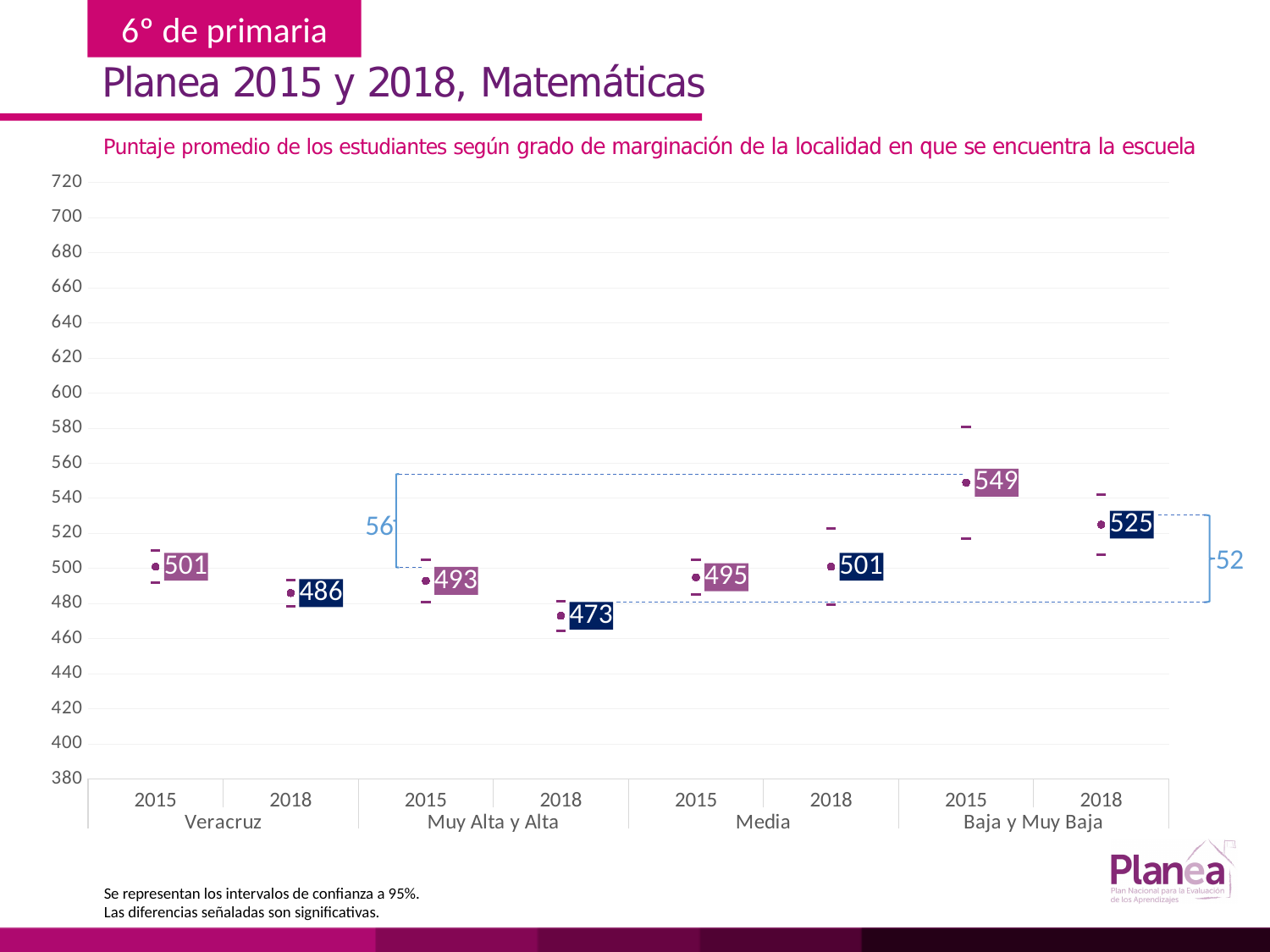

Planea 2015 y 2018, Matemáticas

Puntaje promedio de los estudiantes según grado de marginación de la localidad en que se encuentra la escuela

### Chart

| Category |  |  |  |
|---|---|---|---|
| 2015 | 491.846 | 510.154 | 501.0 |
| 2018 | 478.637 | 493.363 | 486.0 |
| 2015 | 481.06 | 504.94 | 493.0 |
| 2018 | 464.642 | 481.358 | 473.0 |
| 2015 | 485.05 | 504.95 | 495.0 |
| 2018 | 479.309 | 522.691 | 501.0 |
| 2015 | 517.16 | 580.84 | 549.0 |
| 2018 | 507.886 | 542.114 | 525.0 |
56

52
Se representan los intervalos de confianza a 95%.
Las diferencias señaladas son significativas.